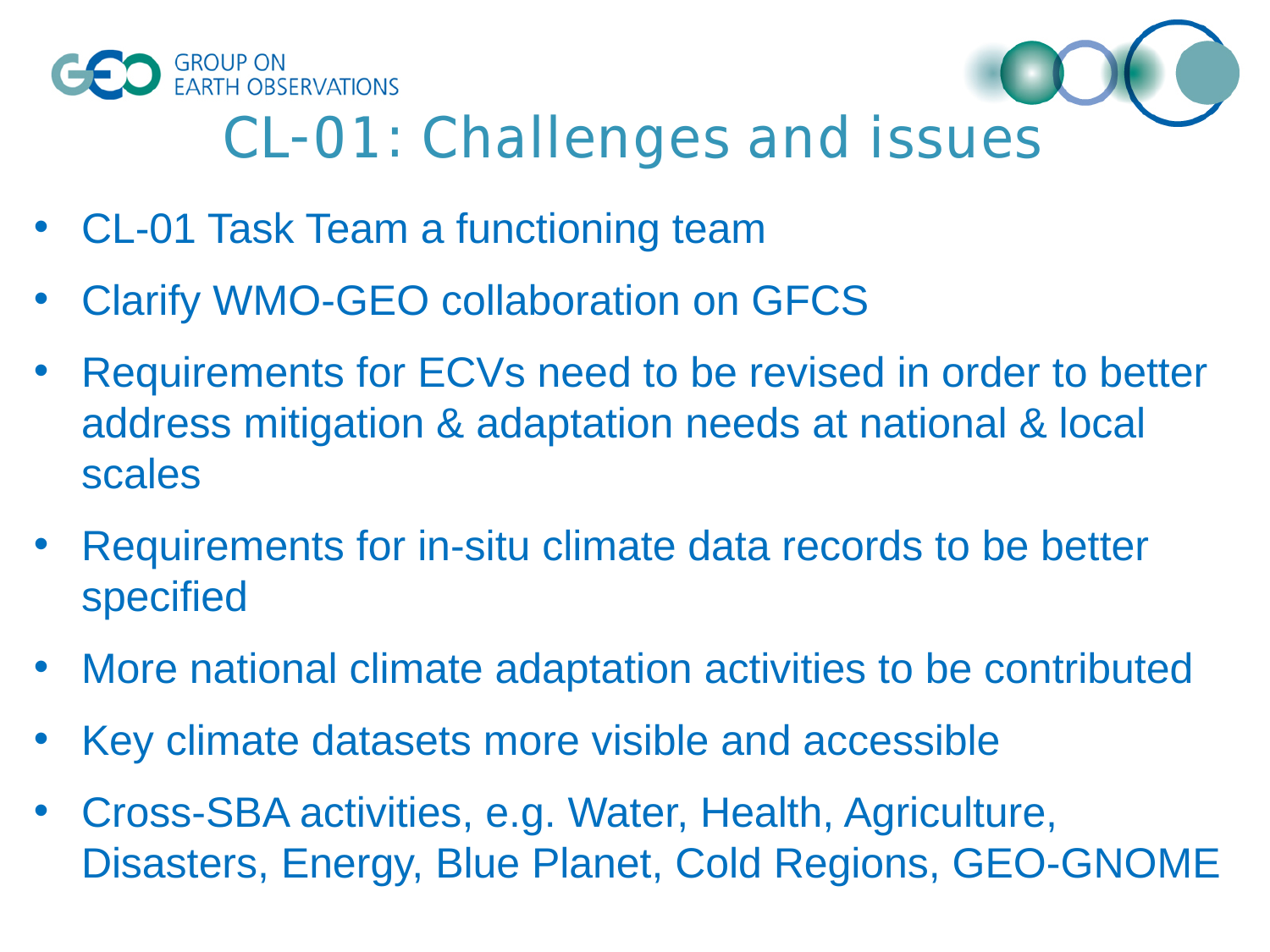

CL-01: Challenges and issues
CL-01 Task Team a functioning team
Clarify WMO-GEO collaboration on GFCS
Requirements for ECVs need to be revised in order to better address mitigation & adaptation needs at national & local scales
Requirements for in-situ climate data records to be better specified
More national climate adaptation activities to be contributed
Key climate datasets more visible and accessible
Cross-SBA activities, e.g. Water, Health, Agriculture, Disasters, Energy, Blue Planet, Cold Regions, GEO-GNOME